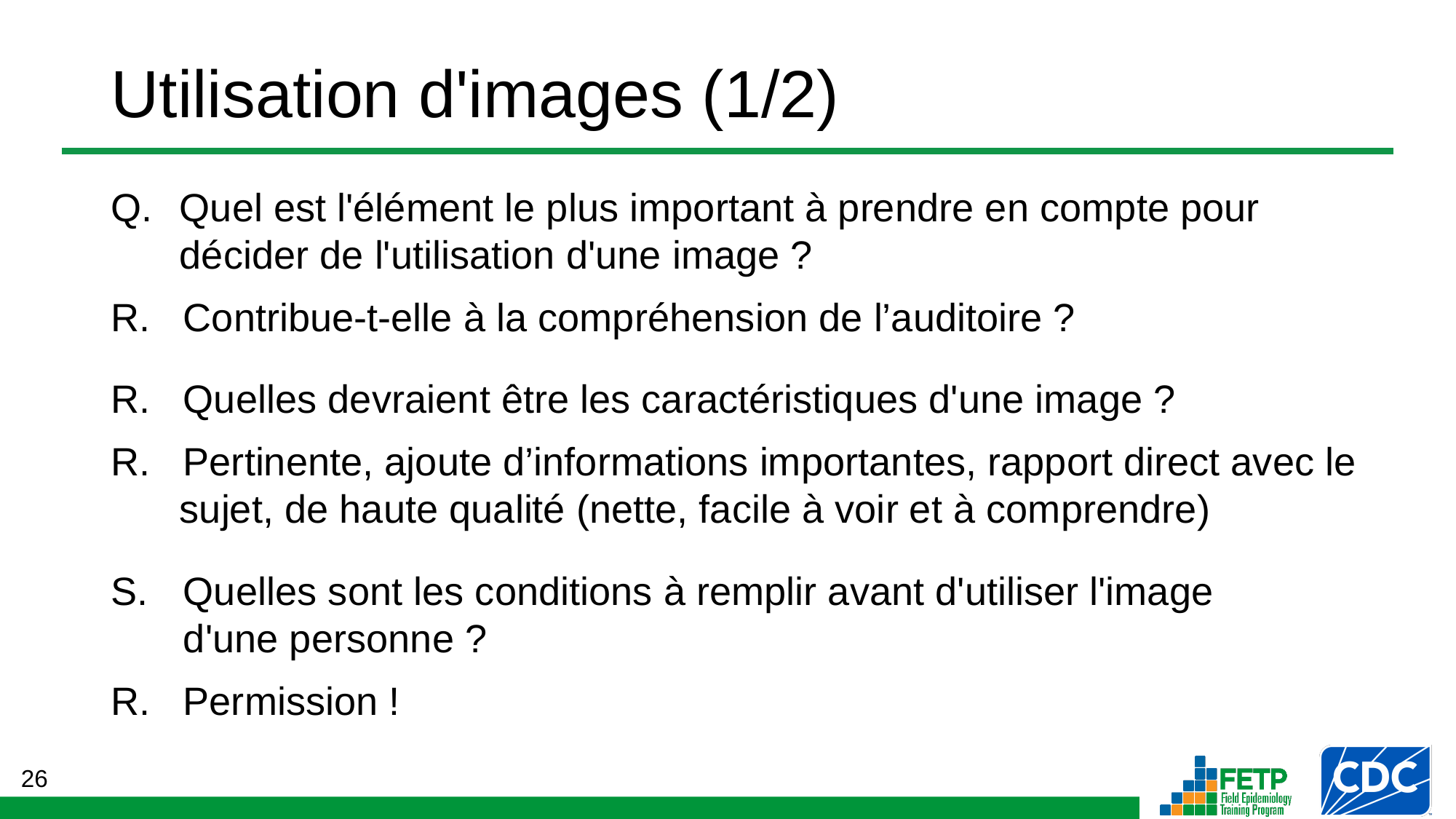

# Utilisation d'images (1/2)
Quel est l'élément le plus important à prendre en compte pour décider de l'utilisation d'une image ?
R.   Contribue-t-elle à la compréhension de l’auditoire ?
 Quelles devraient être les caractéristiques d'une image ?
R.   Pertinente, ajoute d’informations importantes, rapport direct avec le sujet, de haute qualité (nette, facile à voir et à comprendre)
 Quelles sont les conditions à remplir avant d'utiliser l'image
 d'une personne ?
R.   Permission !